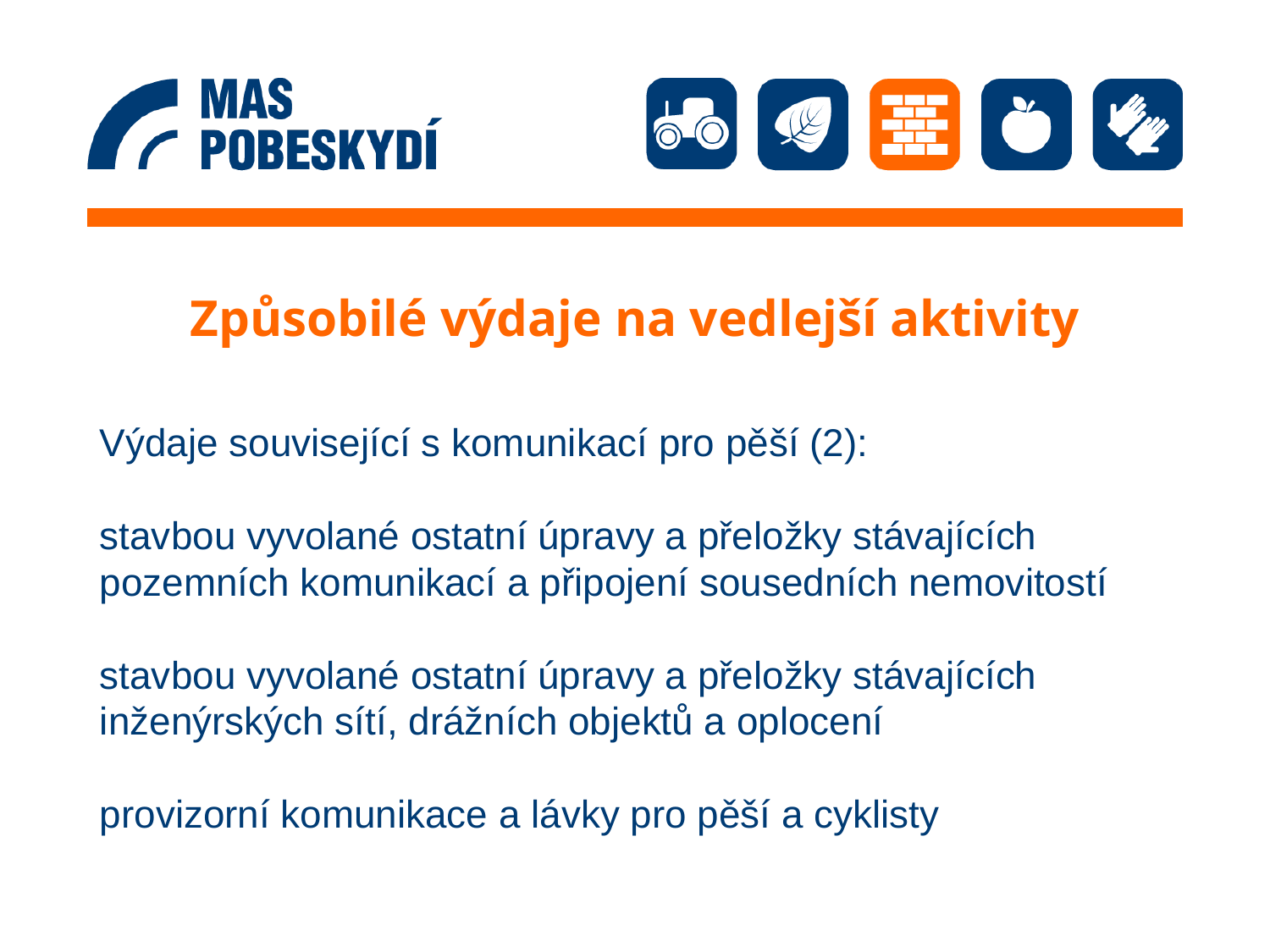

# Způsobilé výdaje na vedlejší aktivity
Výdaje související s komunikací pro pěší (2):

stavbou vyvolané ostatní úpravy a přeložky stávajících pozemních komunikací a připojení sousedních nemovitostí

stavbou vyvolané ostatní úpravy a přeložky stávajících inženýrských sítí, drážních objektů a oplocení

provizorní komunikace a lávky pro pěší a cyklisty